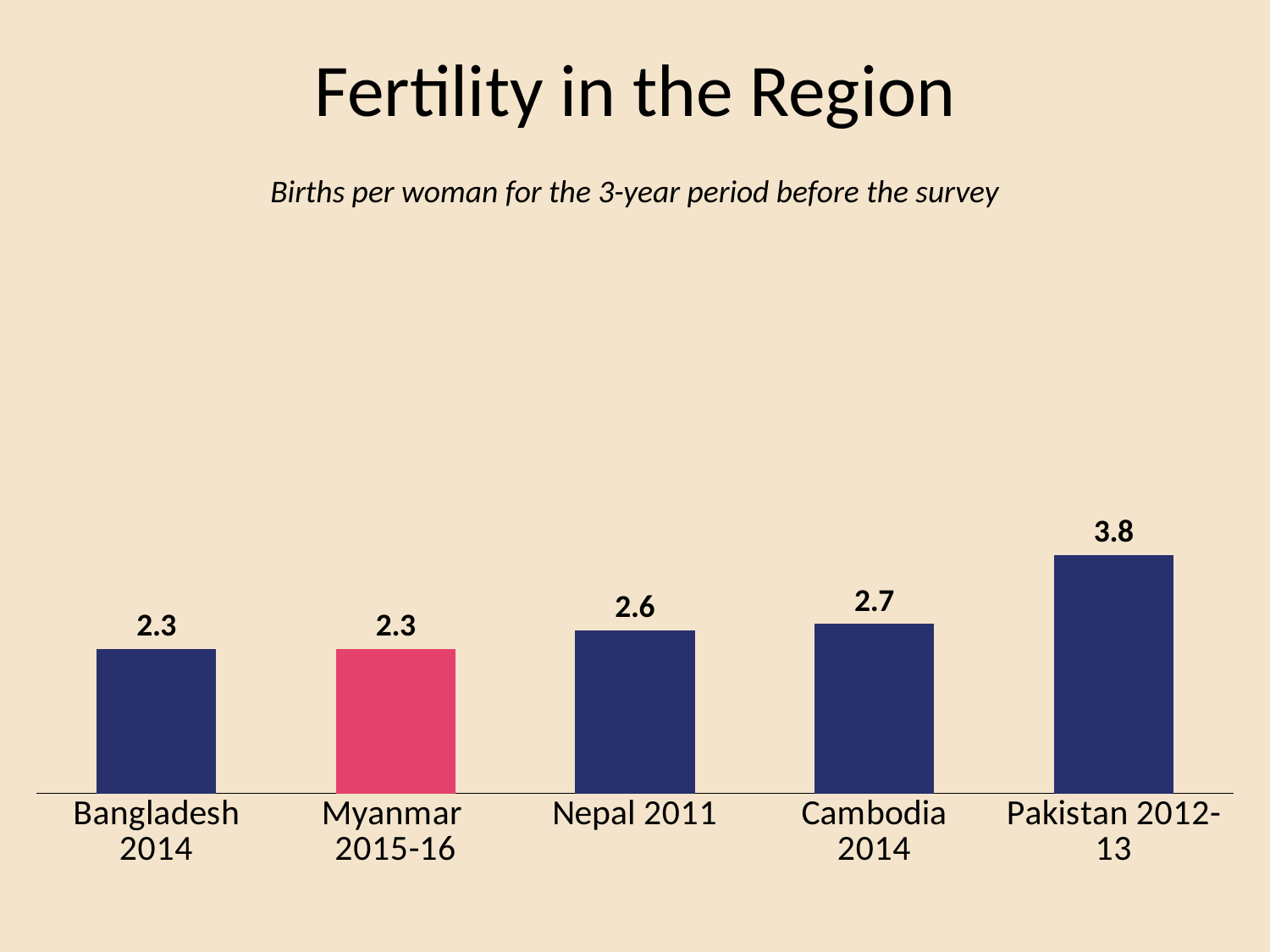

# Fertility in the Region
Births per woman for the 3-year period before the survey

### Chart

| Category | Column1 |
|---|---|
| Bangladesh 2014 | 2.3 |
| Myanmar  2015-16 | 2.3 |
| Nepal 2011 | 2.6 |
| Cambodia 2014 | 2.7 |
| Pakistan 2012-13 | 3.8 |